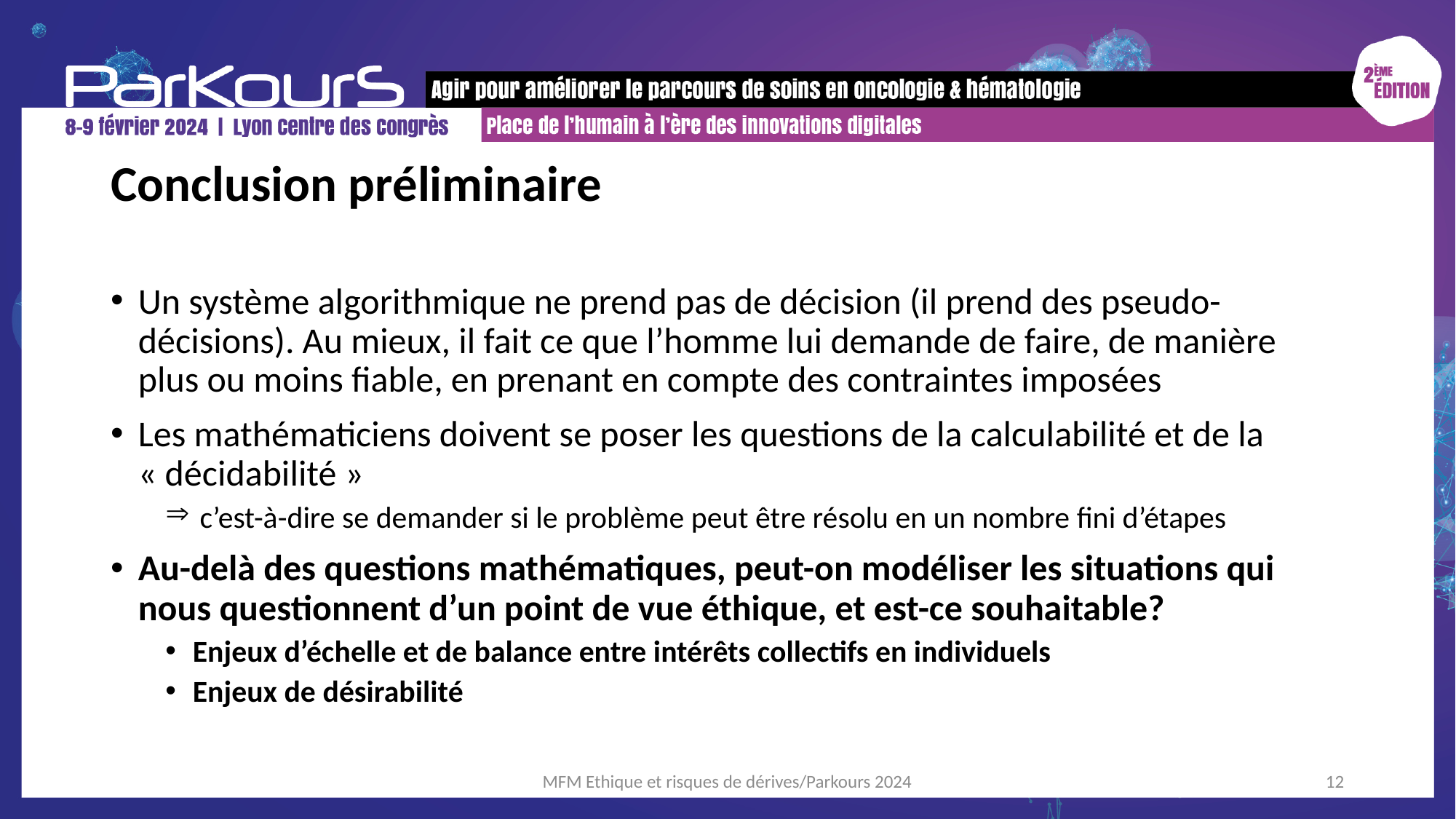

# Conclusion préliminaire

Un système algorithmique ne prend pas de décision (il prend des pseudo-décisions). Au mieux, il fait ce que l’homme lui demande de faire, de manière plus ou moins fiable, en prenant en compte des contraintes imposées
Les mathématiciens doivent se poser les questions de la calculabilité et de la « décidabilité »
 c’est-à-dire se demander si le problème peut être résolu en un nombre fini d’étapes
Au-delà des questions mathématiques, peut-on modéliser les situations qui nous questionnent d’un point de vue éthique, et est-ce souhaitable?
Enjeux d’échelle et de balance entre intérêts collectifs en individuels
Enjeux de désirabilité

MFM Ethique et risques de dérives/Parkours 2024
12